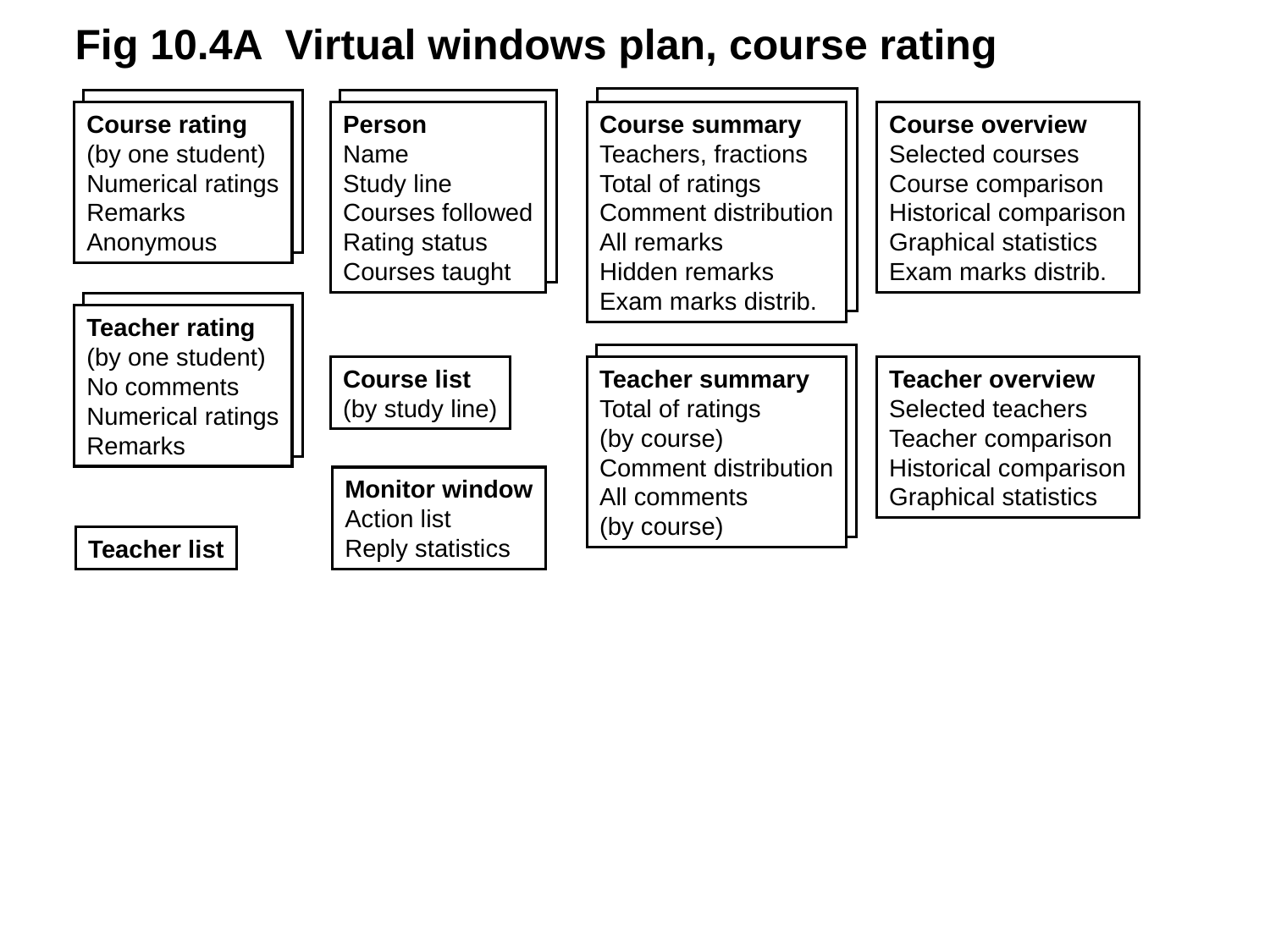

Fig 10.4A  Virtual windows plan, course rating

Course rating
(by one student)
Numerical ratings
Remarks
Anonymous
Person
Name
Study line
Courses followed
Rating status
Courses taught
Course summary
Teachers, fractions
Total of ratings
Comment distribution
All remarks
Hidden remarks
Exam marks distrib.
Course overview
Selected courses
Course comparison
Historical comparison
Graphical statistics
Exam marks distrib.

Teacher rating
(by one student)
No comments
Numerical ratings
Remarks

Course list
(by study line)
Teacher summary
Total of ratings
(by course)
Comment distribution
All comments
(by course)
Teacher overview
Selected teachers
Teacher comparison
Historical comparison
Graphical statistics
Monitor window
Action list
Reply statistics
Teacher list